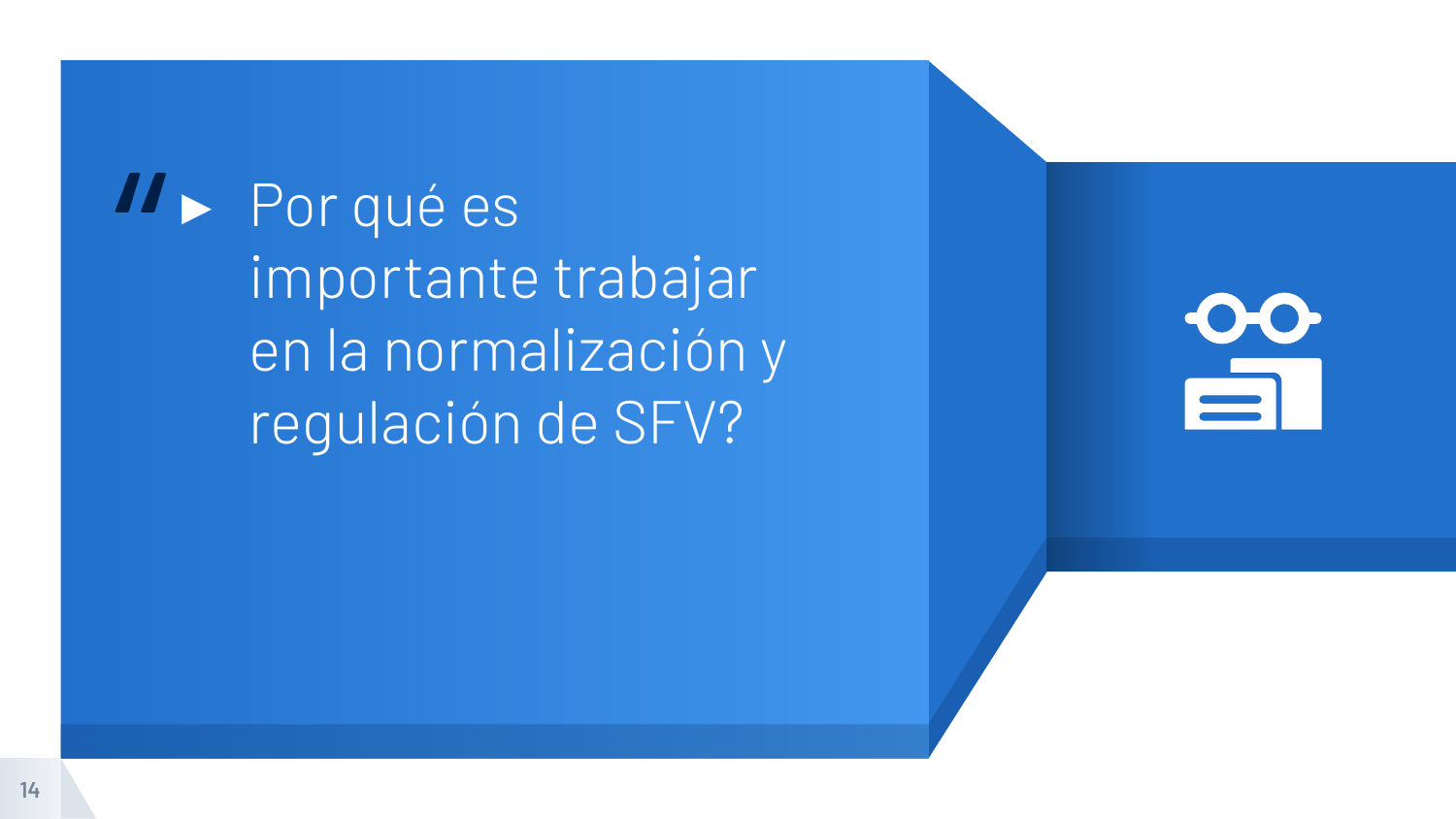

Por qué es importante trabajar en la normalización y regulación de SFV?

14